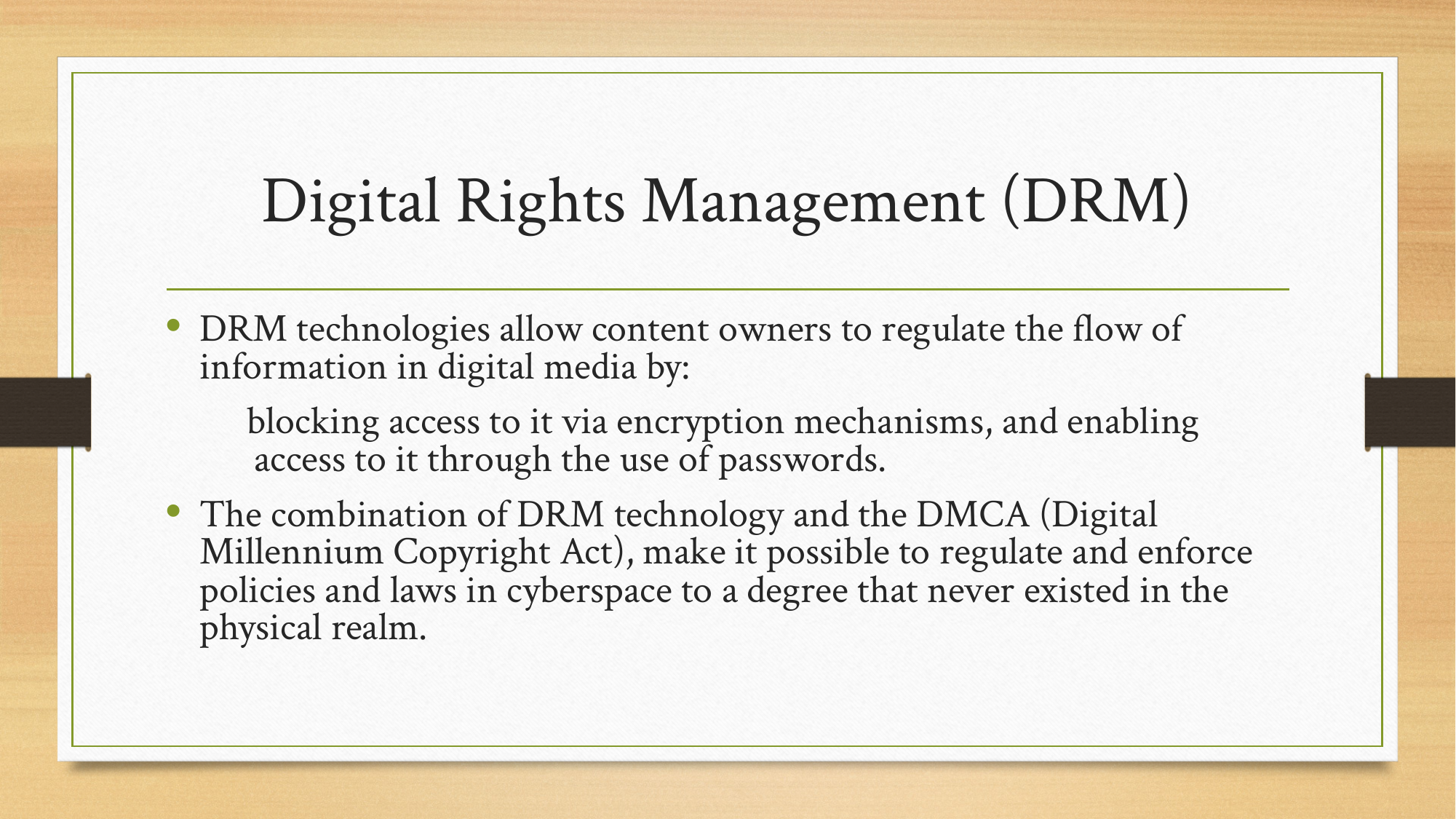

# Digital Rights Management (DRM)
DRM technologies allow content owners to regulate the flow of information in digital media by:
   blocking access to it via encryption mechanisms, and enabling access to it through the use of passwords.
The combination of DRM technology and the DMCA (Digital Millennium Copyright Act), make it possible to regulate and enforce policies and laws in cyberspace to a degree that never existed in the physical realm.